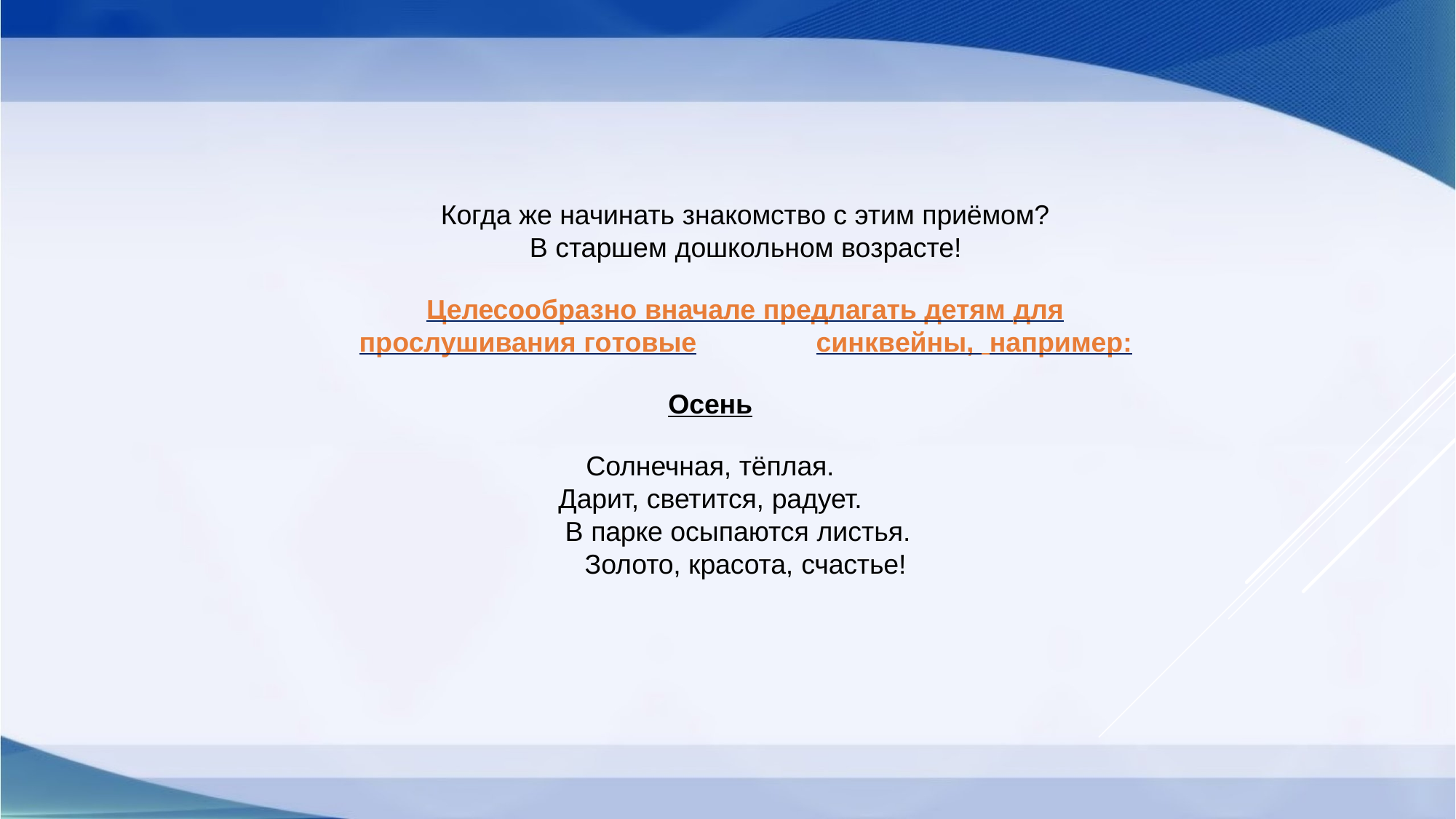

Когда же начинать знакомство с этим приёмом?
В старшем дошкольном возрасте!

Целесообразно вначале предлагать детям для
прослушивания готовые	синквейны,  например:

Осень

Солнечная, тёплая.
Дарит, светится, радует.
В парке осыпаются листья.
Золото, красота, счастье!